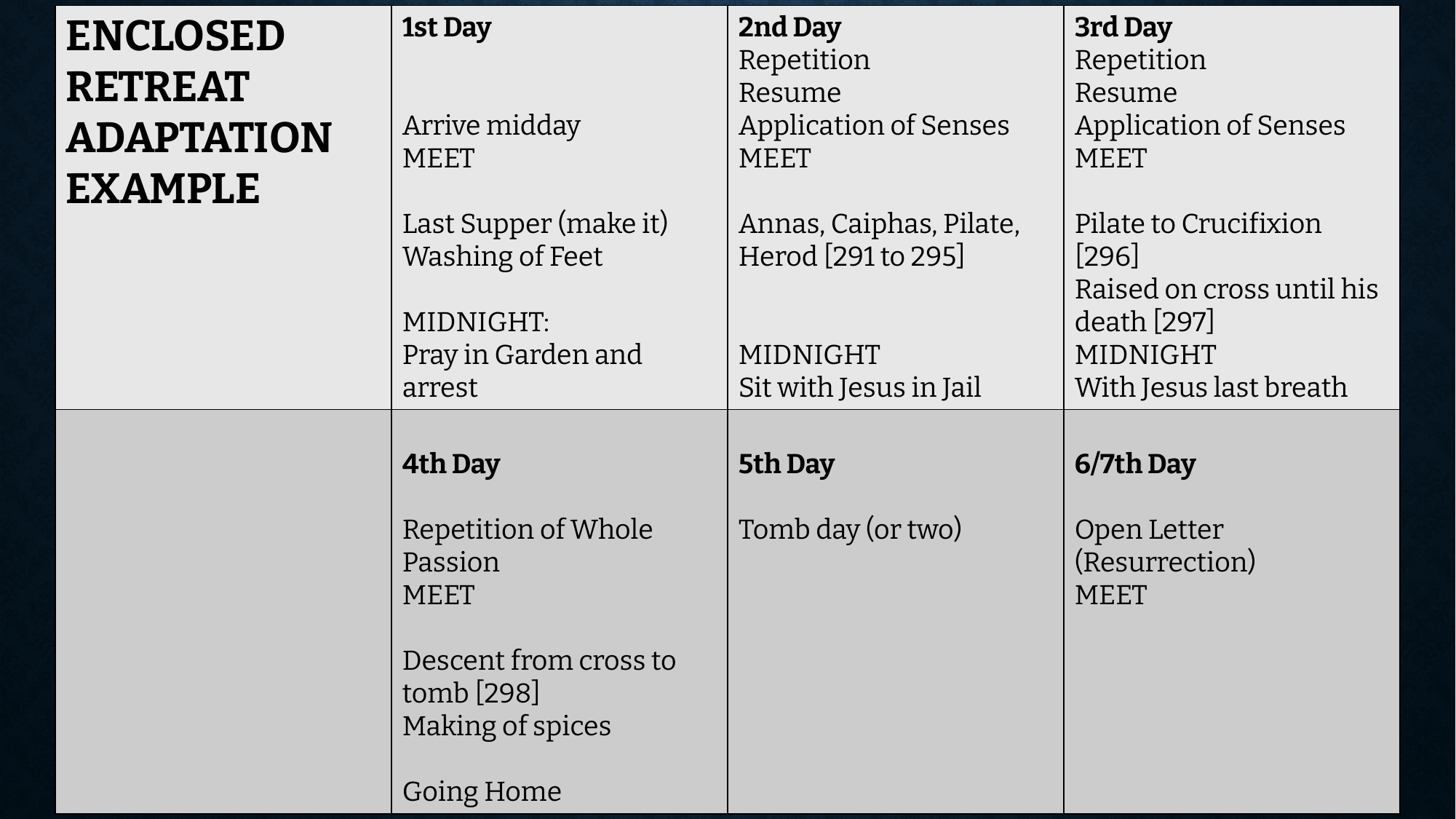

| ENCLOSED RETREAT ADAPTATION EXAMPLE | 1st Day Arrive midday MEET Last Supper (make it) Washing of Feet MIDNIGHT: Pray in Garden and arrest | 2nd Day Repetition Resume Application of Senses MEET Annas, Caiphas, Pilate, Herod [291 to 295] MIDNIGHT Sit with Jesus in Jail | 3rd Day Repetition Resume Application of Senses MEET Pilate to Crucifixion [296] Raised on cross until his death [297] MIDNIGHT With Jesus last breath |
| --- | --- | --- | --- |
|  | 4th Day Repetition of Whole Passion MEET Descent from cross to tomb [298] Making of spices Going Home | 5th Day Tomb day (or two) | 6/7th Day Open Letter (Resurrection) MEET |